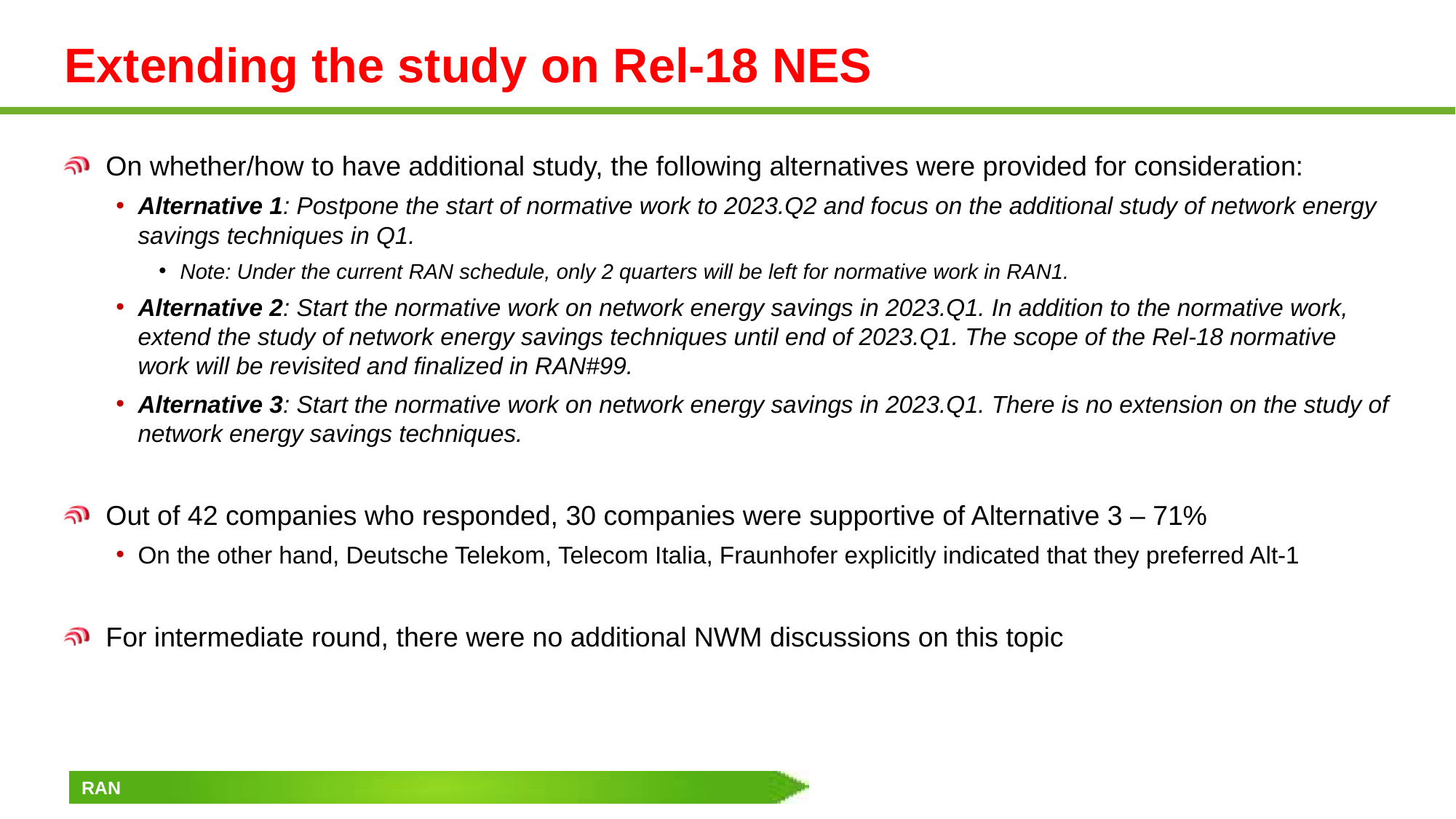

# Extending the study on Rel-18 NES
On whether/how to have additional study, the following alternatives were provided for consideration:
Alternative 1: Postpone the start of normative work to 2023.Q2 and focus on the additional study of network energy savings techniques in Q1.
Note: Under the current RAN schedule, only 2 quarters will be left for normative work in RAN1.
Alternative 2: Start the normative work on network energy savings in 2023.Q1. In addition to the normative work, extend the study of network energy savings techniques until end of 2023.Q1. The scope of the Rel-18 normative work will be revisited and finalized in RAN#99.
Alternative 3: Start the normative work on network energy savings in 2023.Q1. There is no extension on the study of network energy savings techniques.

Out of 42 companies who responded, 30 companies were supportive of Alternative 3 – 71%
On the other hand, Deutsche Telekom, Telecom Italia, Fraunhofer explicitly indicated that they preferred Alt-1

For intermediate round, there were no additional NWM discussions on this topic